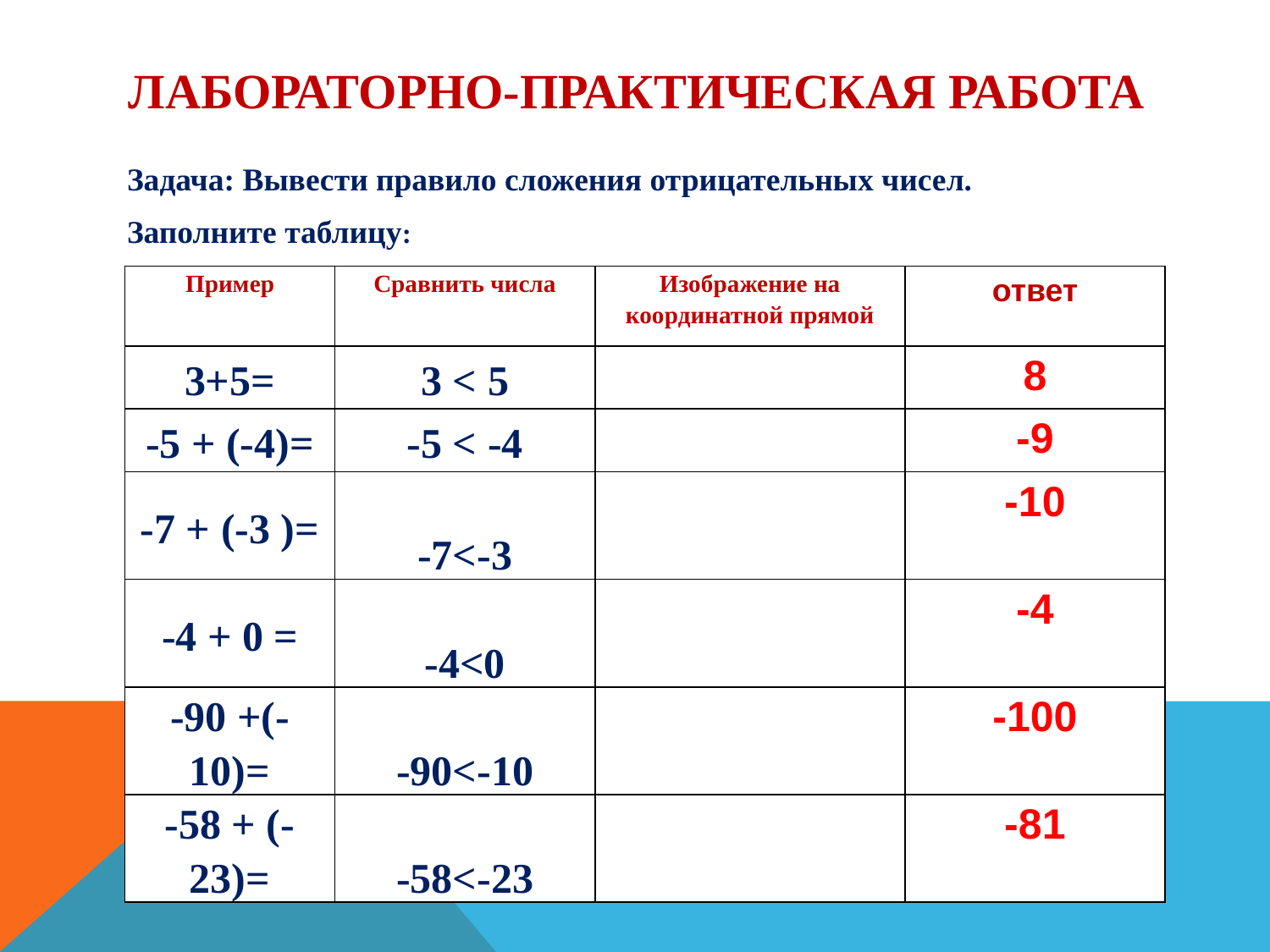

# Лабораторно-практическая работа
Задача: Вывести правило сложения отрицательных чисел.
Заполните таблицу:

| Пример | Сравнить числа | Изображение на координатной прямой | ответ |
| --- | --- | --- | --- |
| 3+5= | 3 < 5 |  | 8 |
| -5 + (-4)= | -5 < -4 |  | -9 |
| -7 + (-3 )= | -7<-3 |  | -10 |
| -4 + 0 = | -4<0 |  | -4 |
| -90 +(-10)= | -90<-10 |  | -100 |
| -58 + (-23)= | -58<-23 |  | -81 |